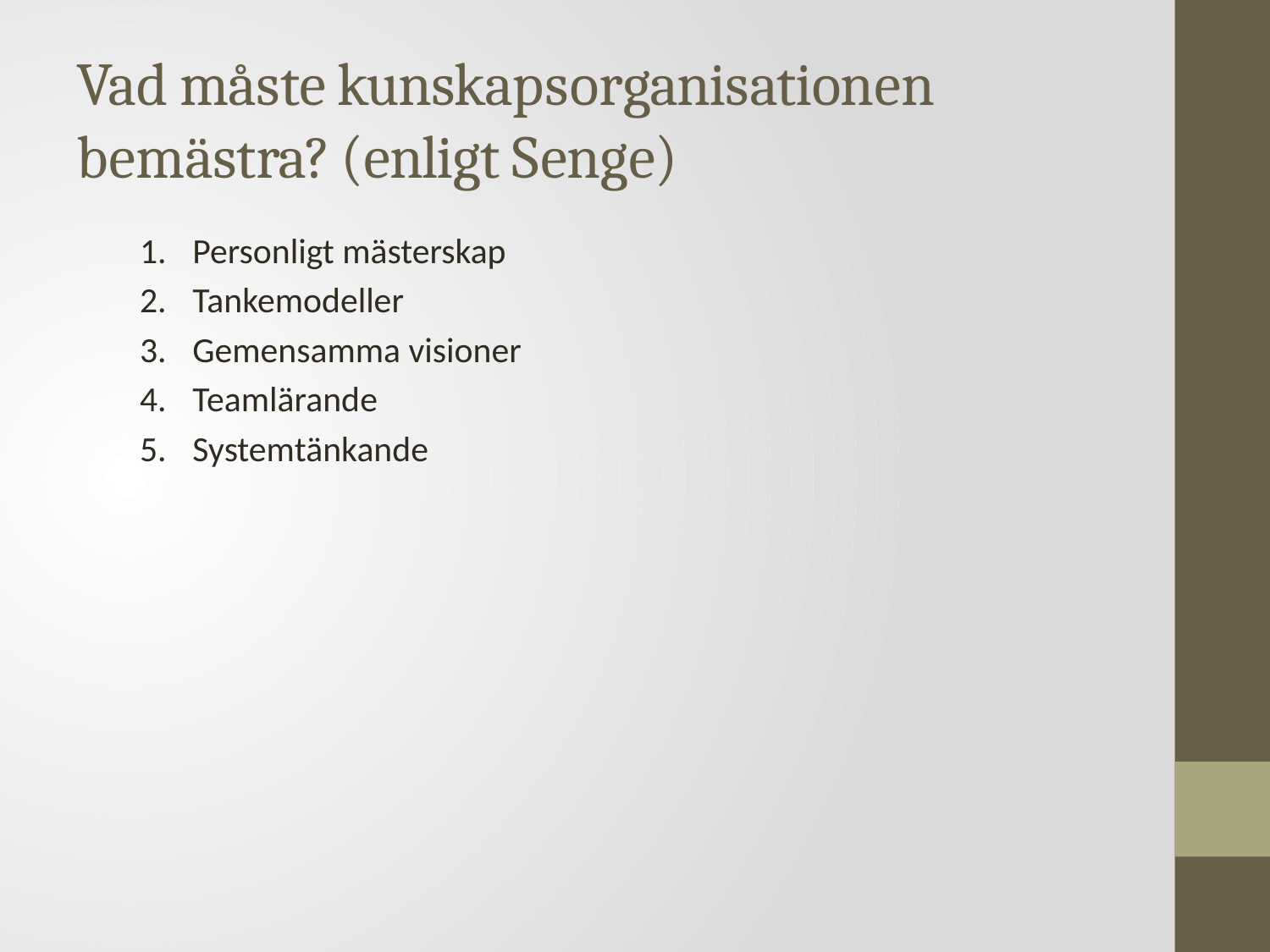

# Vad måste kunskapsorganisationen bemästra? (enligt Senge)
Personligt mästerskap
Tankemodeller
Gemensamma visioner
Teamlärande
Systemtänkande